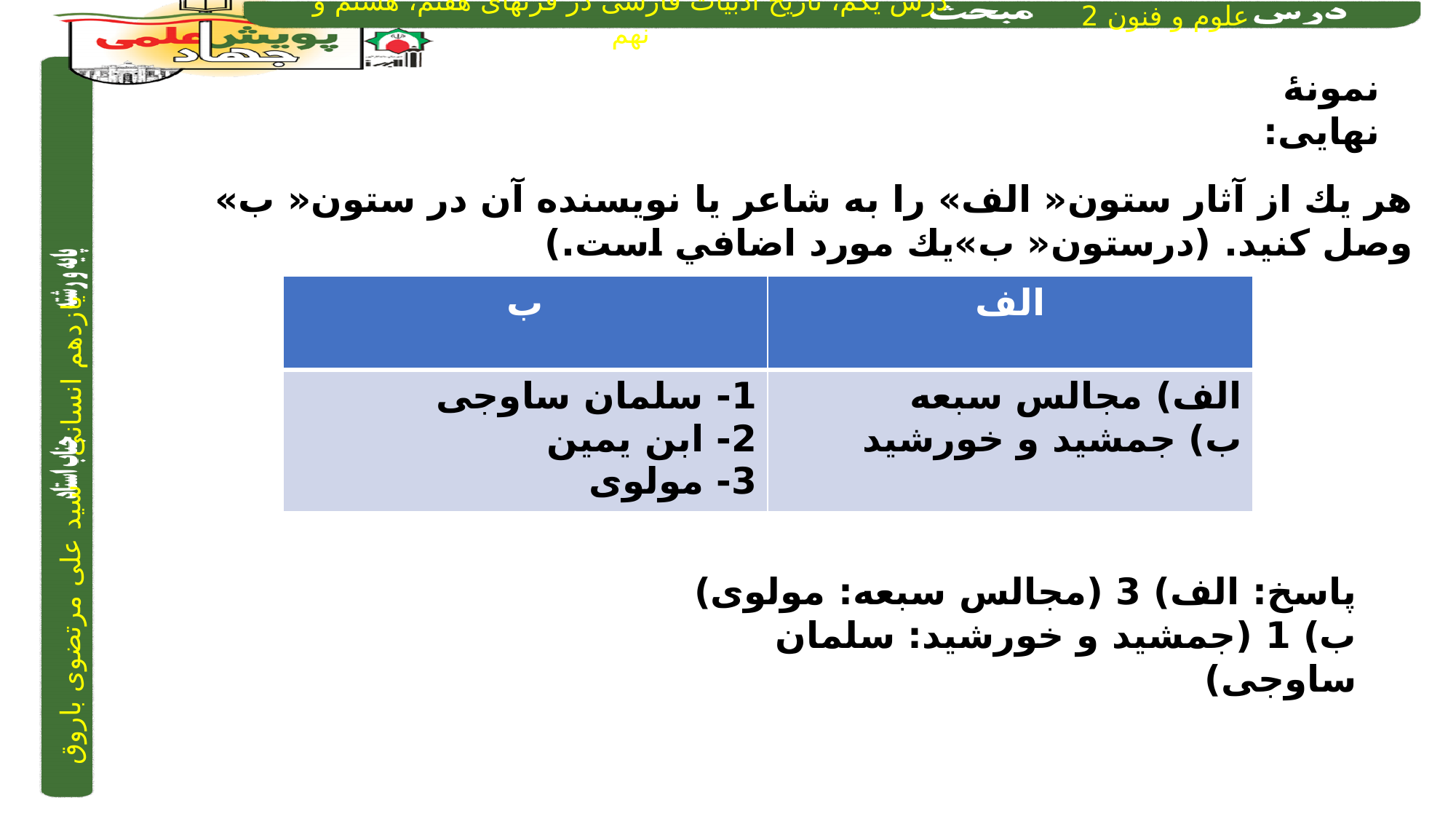

نمونۀ نهایی:
هر يك از آثار ستون« الف» را به شاعر يا نويسنده آن در ستون« ب» وصل كنيد. (درستون« ب»يك مورد اضافي است.)

| ب | الف |
| --- | --- |
| 1- سلمان ساوجی 2- ابن یمین 3- مولوی | الف) مجالس سبعه ب) جمشيد و خورشید |
پاسخ: الف) 3 (مجالس سبعه: مولوی)
	ب) 1 (جمشید و خورشید: سلمان ساوجی)